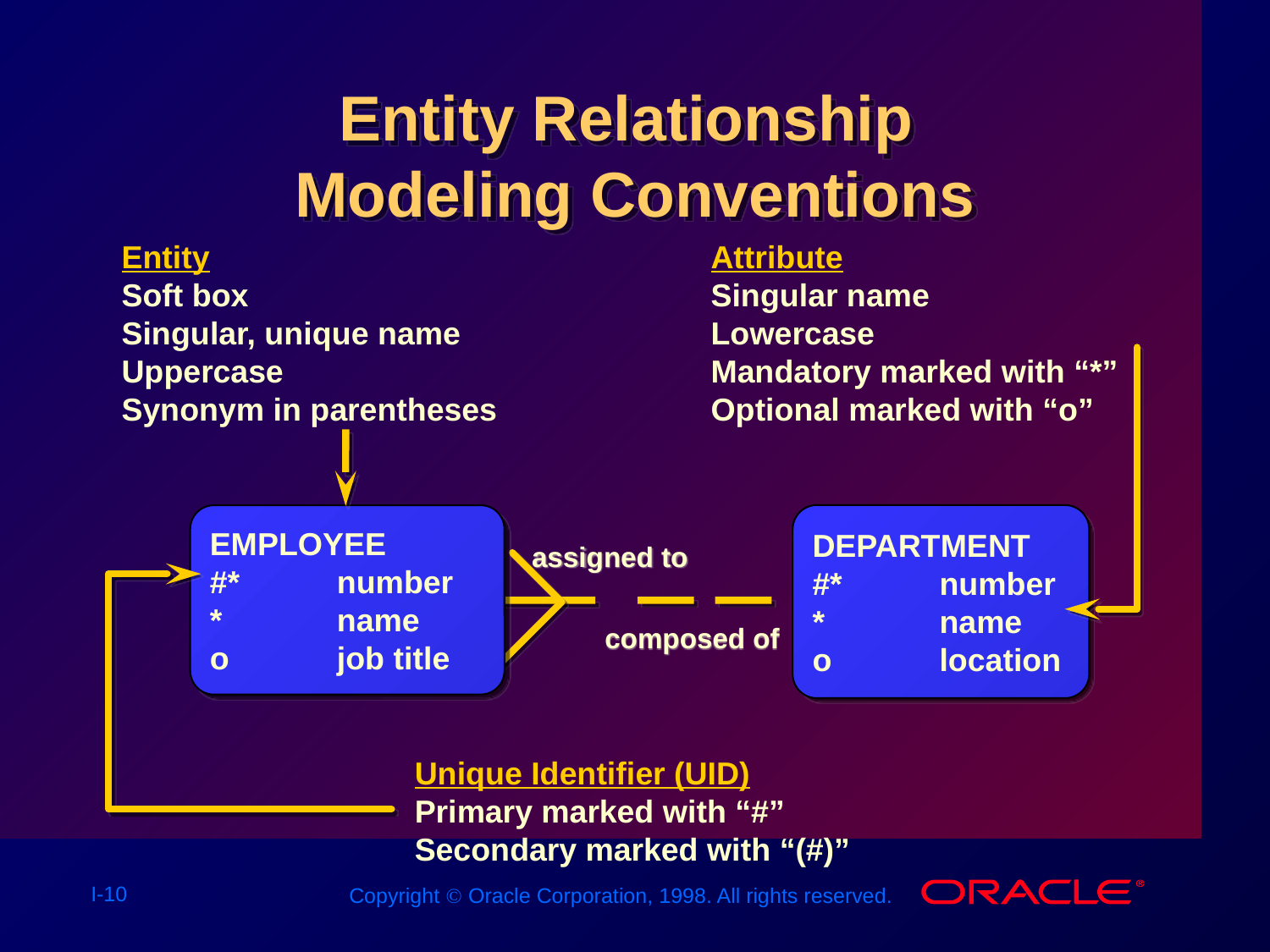

# Entity Relationship Modeling Conventions
Entity
Soft box
Singular, unique name
Uppercase
Synonym in parentheses
Attribute
Singular name
Lowercase
Mandatory marked with “*”
Optional marked with “o”

DEPARTMENT
#* 	number
*	name
o	location
EMPLOYEE
#* 	number
*	name
o	job title
assigned to

composed of
Unique Identifier (UID)
Primary marked with “#”
Secondary marked with “(#)”